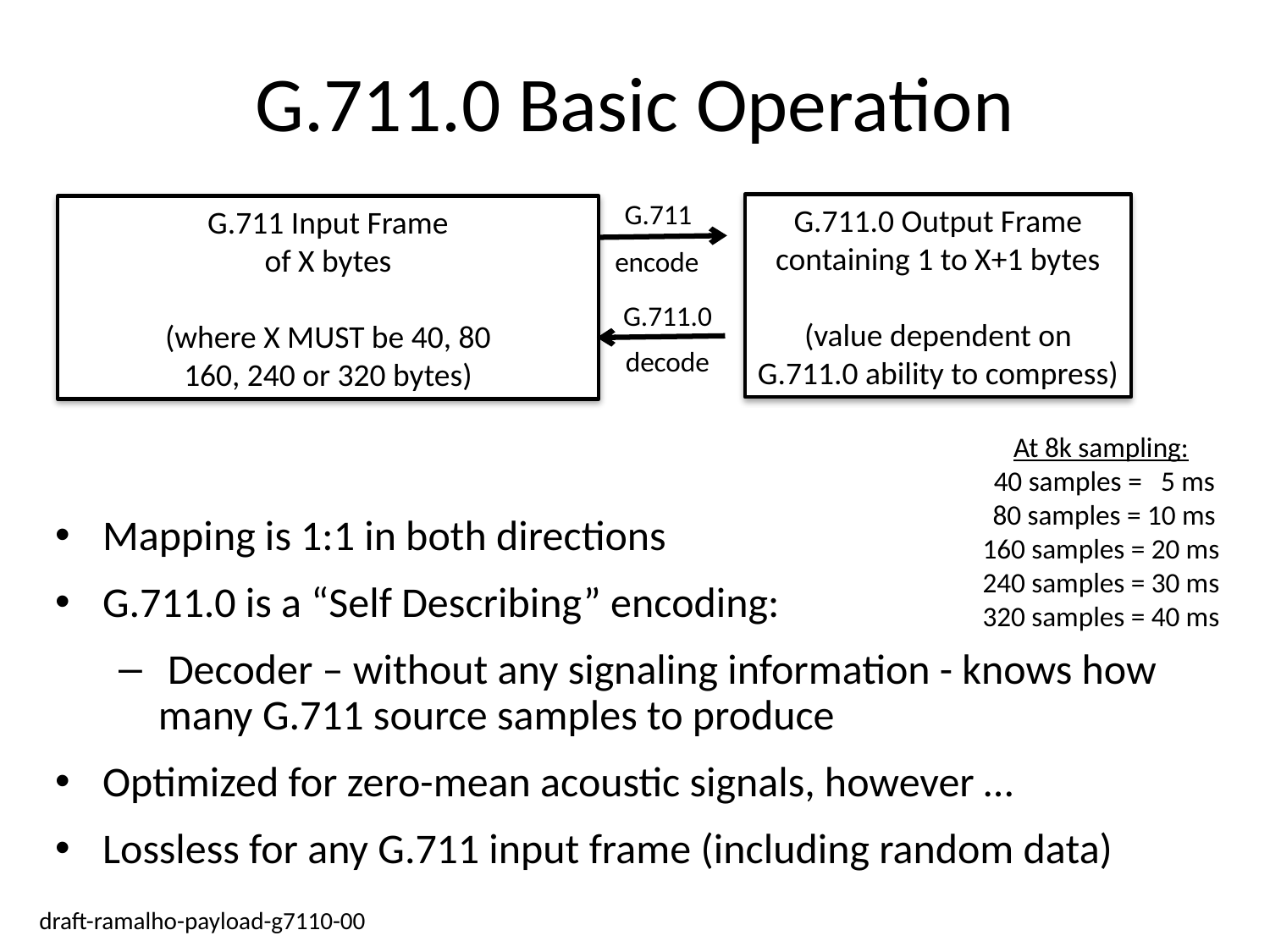

# G.711.0 Basic Operation
G.711
G.711.0 Output Frame
containing 1 to X+1 bytes
(value dependent on
G.711.0 ability to compress)
G.711 Input Frame
of X bytes
(where X MUST be 40, 80
160, 240 or 320 bytes)
encode
G.711.0
decode
At 8k sampling:
 40 samples =   5 ms
 80 samples = 10 ms
160 samples = 20 ms
240 samples = 30 ms
320 samples = 40 ms
Mapping is 1:1 in both directions
G.711.0 is a “Self Describing” encoding:
 Decoder – without any signaling information - knows how many G.711 source samples to produce
Optimized for zero-mean acoustic signals, however …
Lossless for any G.711 input frame (including random data)
draft-ramalho-payload-g7110-00